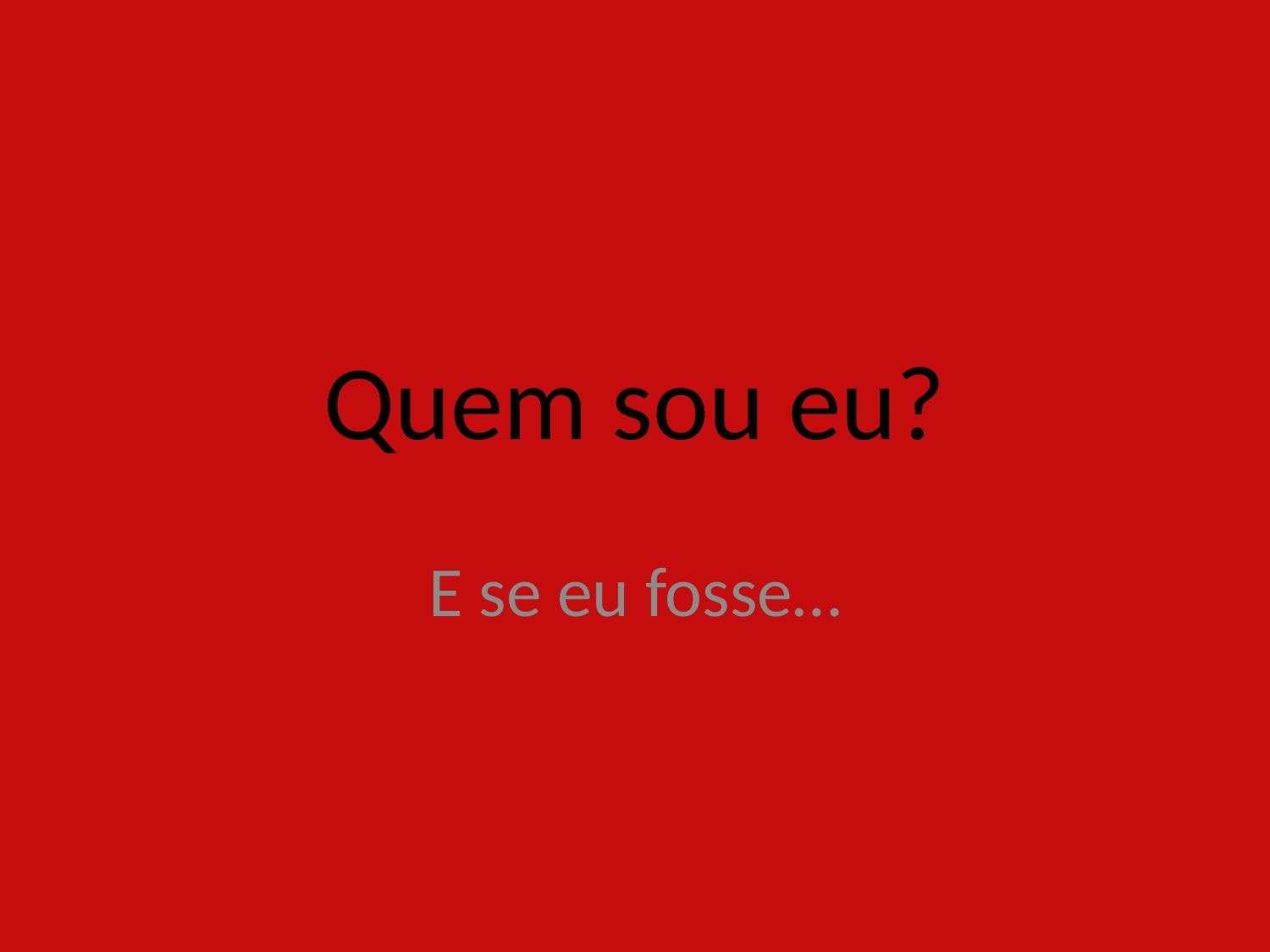

# Quem sou eu?
E se eu fosse…